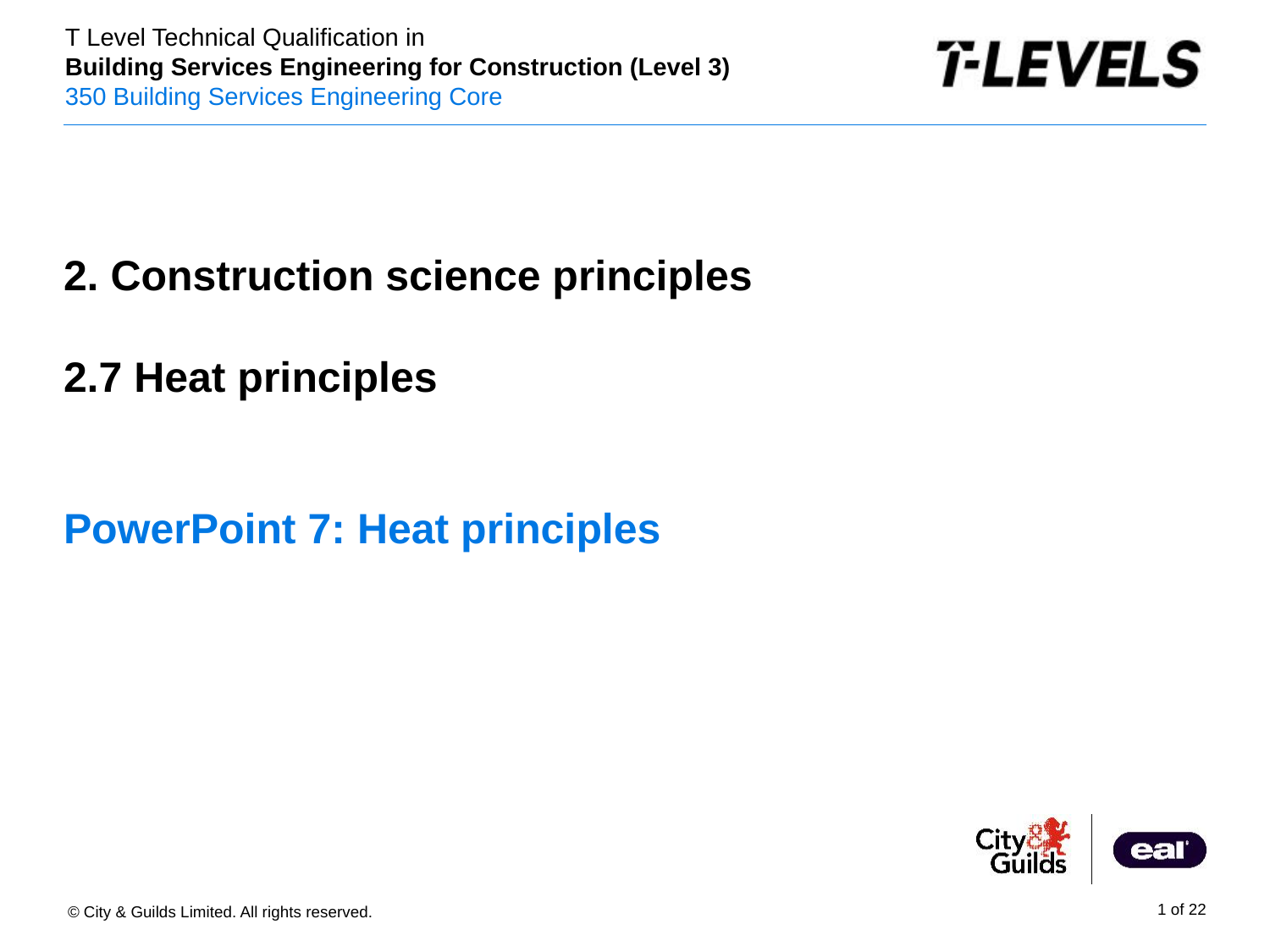

PowerPoint presentation
2. Construction science principles

2.7 Heat principles

# PowerPoint 7: Heat principles